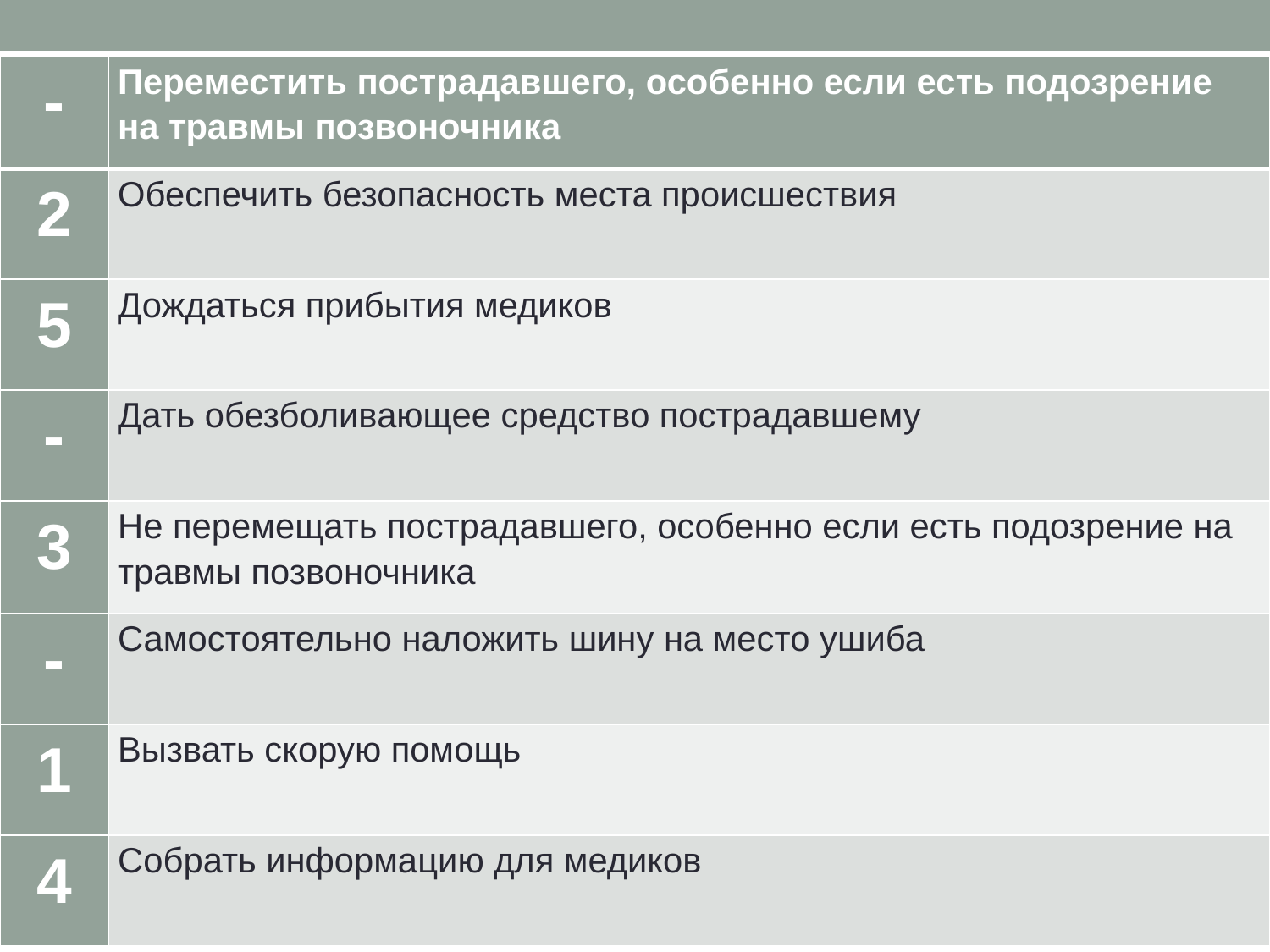

| - | Переместить пострадавшего, особенно если есть подозрение на травмы позвоночника |
| --- | --- |
| 2 | Обеспечить безопасность места происшествия |
| 5 | Дождаться прибытия медиков |
| - | Дать обезболивающее средство пострадавшему |
| 3 | Не перемещать пострадавшего, особенно если есть подозрение на травмы позвоночника |
| - | Самостоятельно наложить шину на место ушиба |
| 1 | Вызвать скорую помощь |
| 4 | Собрать информацию для медиков |